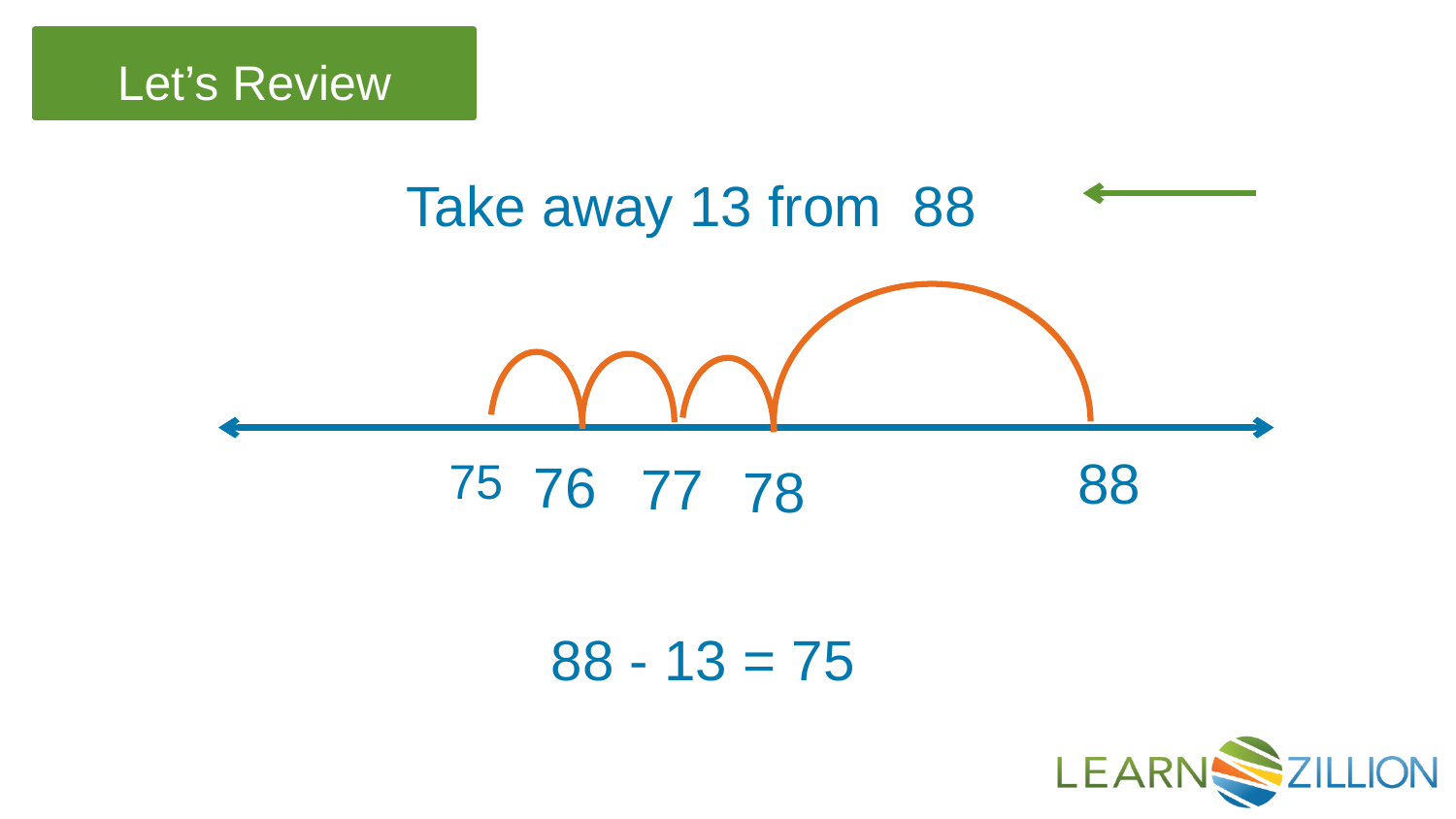

Take away 13 from  88

 75
 88
76
 77
 78
88 - 13 = 75